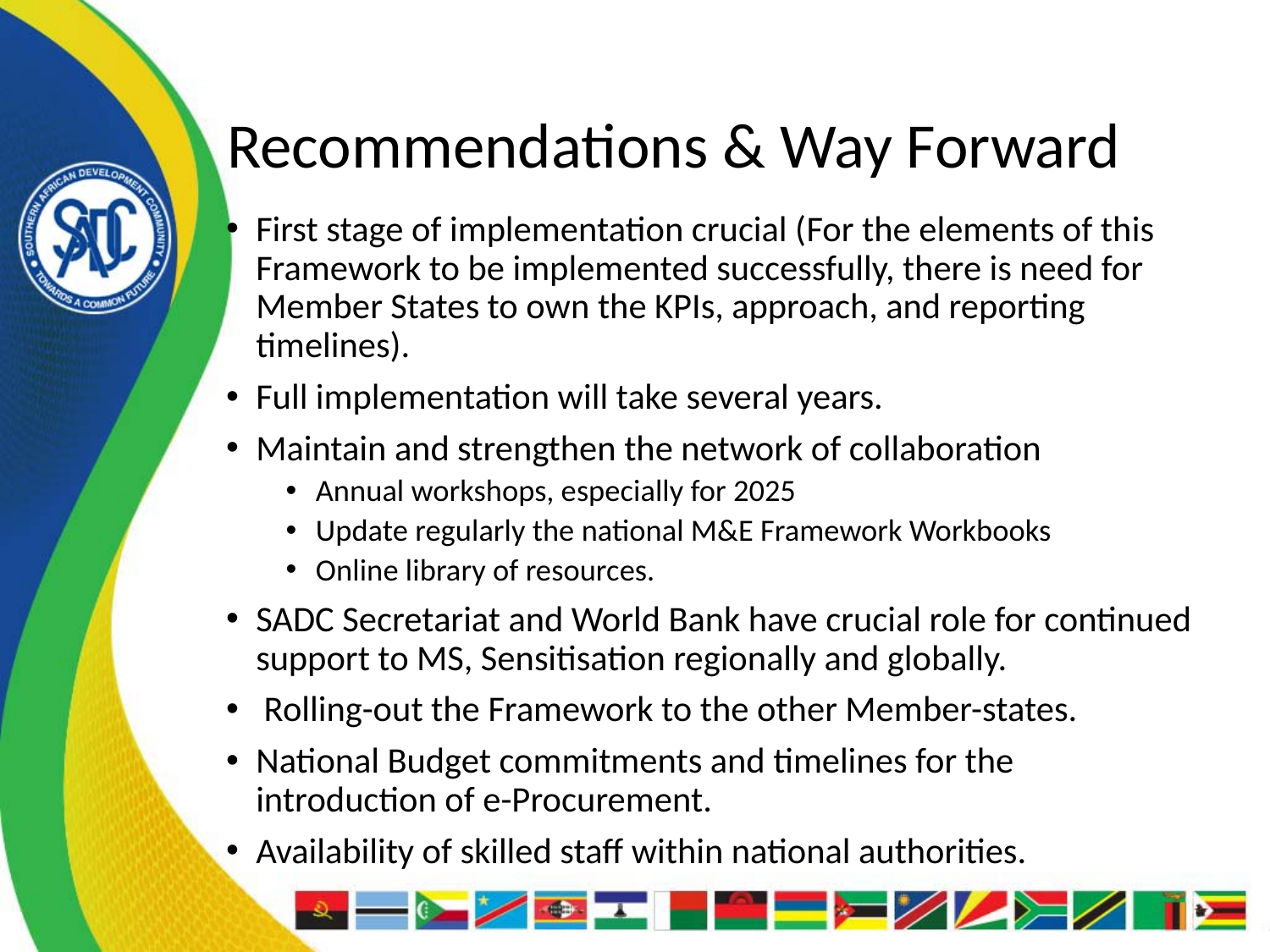

# Recommendations & Way Forward
First stage of implementation crucial (For the elements of this Framework to be implemented successfully, there is need for Member States to own the KPIs, approach, and reporting timelines).
Full implementation will take several years.
Maintain and strengthen the network of collaboration
Annual workshops, especially for 2025
Update regularly the national M&E Framework Workbooks
Online library of resources.
SADC Secretariat and World Bank have crucial role for continued support to MS, Sensitisation regionally and globally.
 Rolling-out the Framework to the other Member-states.
National Budget commitments and timelines for the introduction of e-Procurement.
Availability of skilled staff within national authorities.